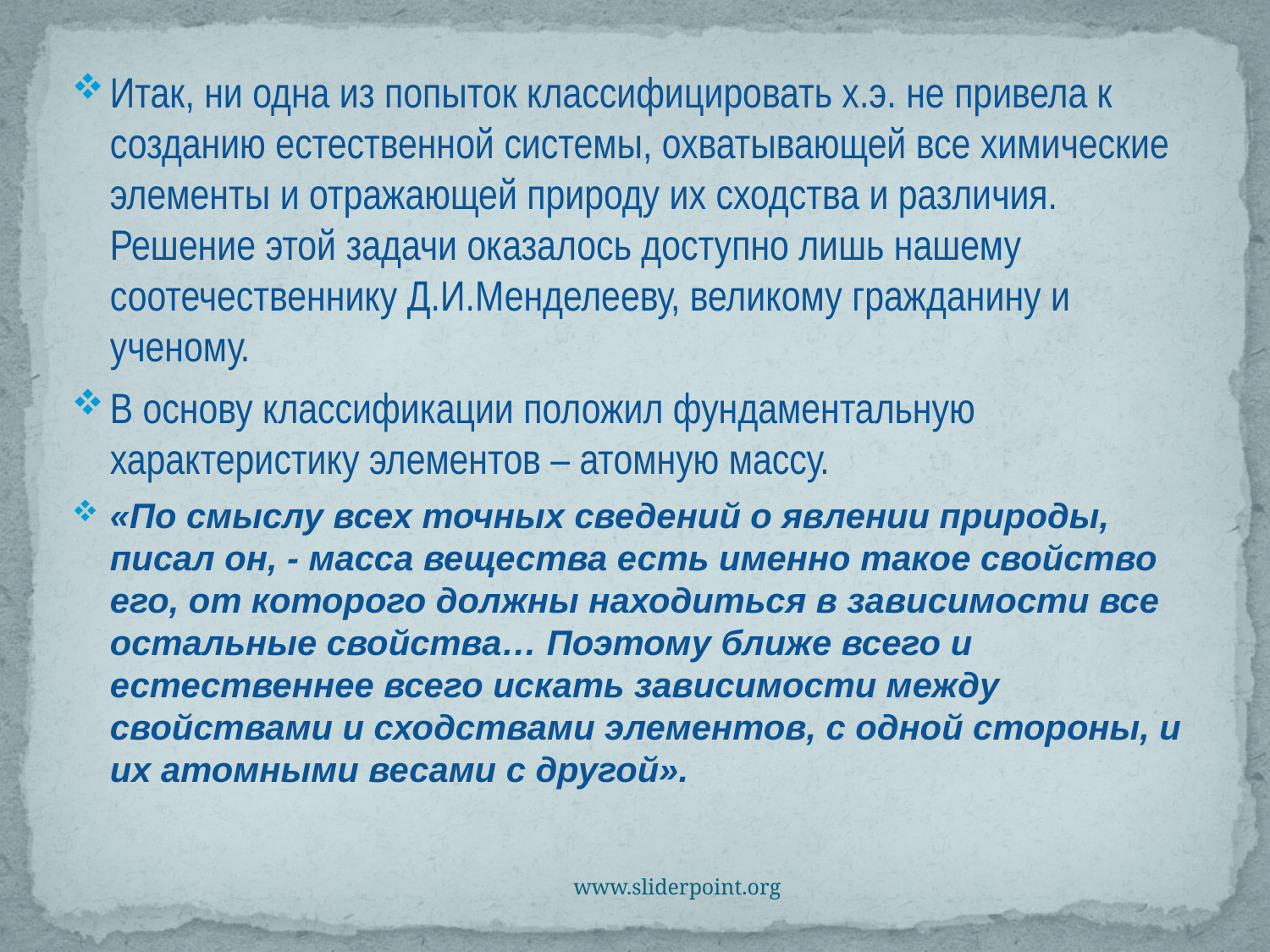

Итак, ни одна из попыток классифицировать х.э. не привела к созданию естественной системы, охватывающей все химические элементы и отражающей природу их сходства и различия. Решение этой задачи оказалось доступно лишь нашему соотечественнику Д.И.Менделееву, великому гражданину и ученому.
В основу классификации положил фундаментальную характеристику элементов – атомную массу.
«По смыслу всех точных сведений о явлении природы, писал он, - масса вещества есть именно такое свойство его, от которого должны находиться в зависимости все остальные свойства… Поэтому ближе всего и естественнее всего искать зависимости между свойствами и сходствами элементов, с одной стороны, и их атомными весами с другой».
www.sliderpoint.org